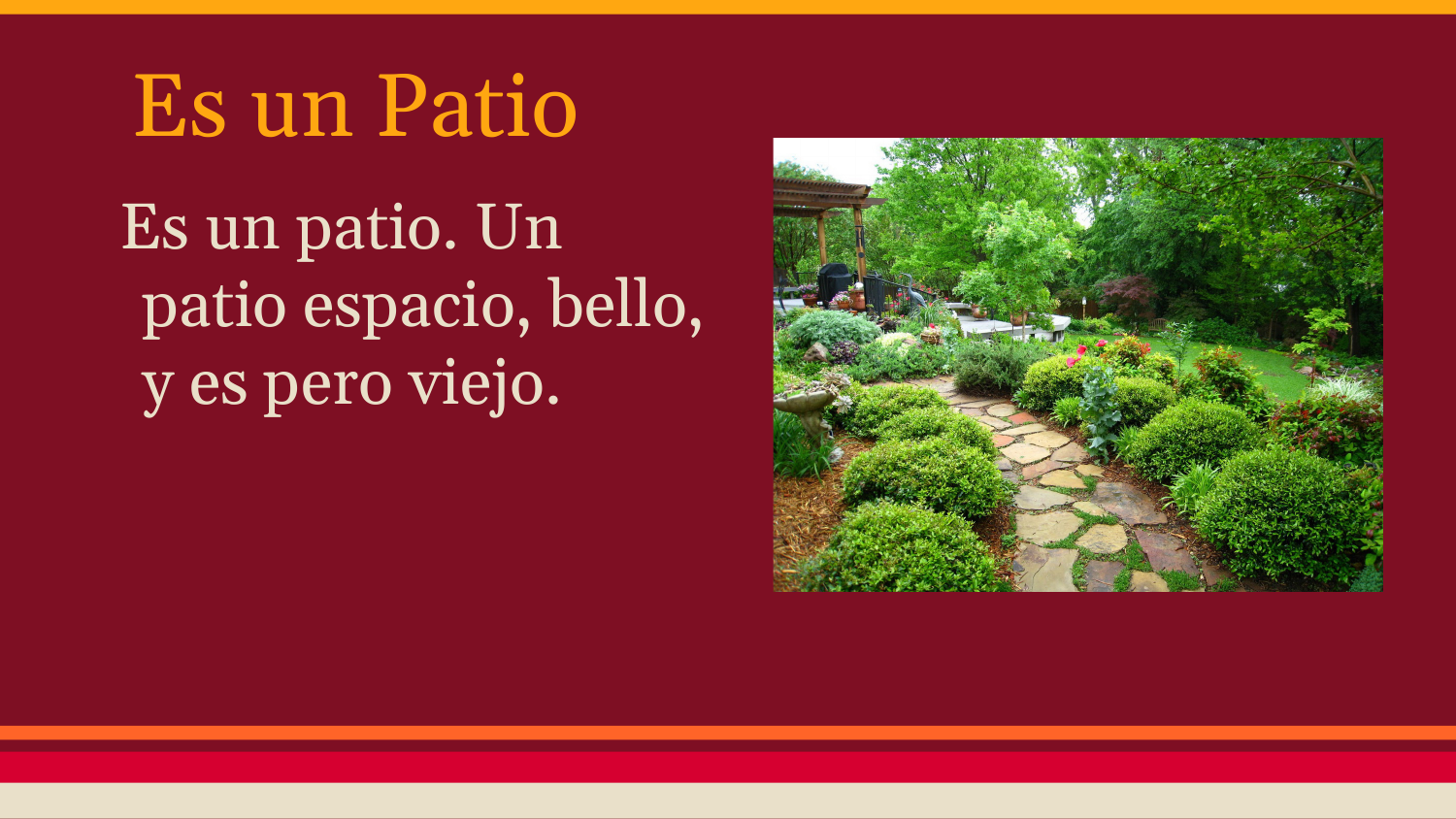

# Es un Patio

Es un patio. Un patio espacio, bello, y es pero viejo.